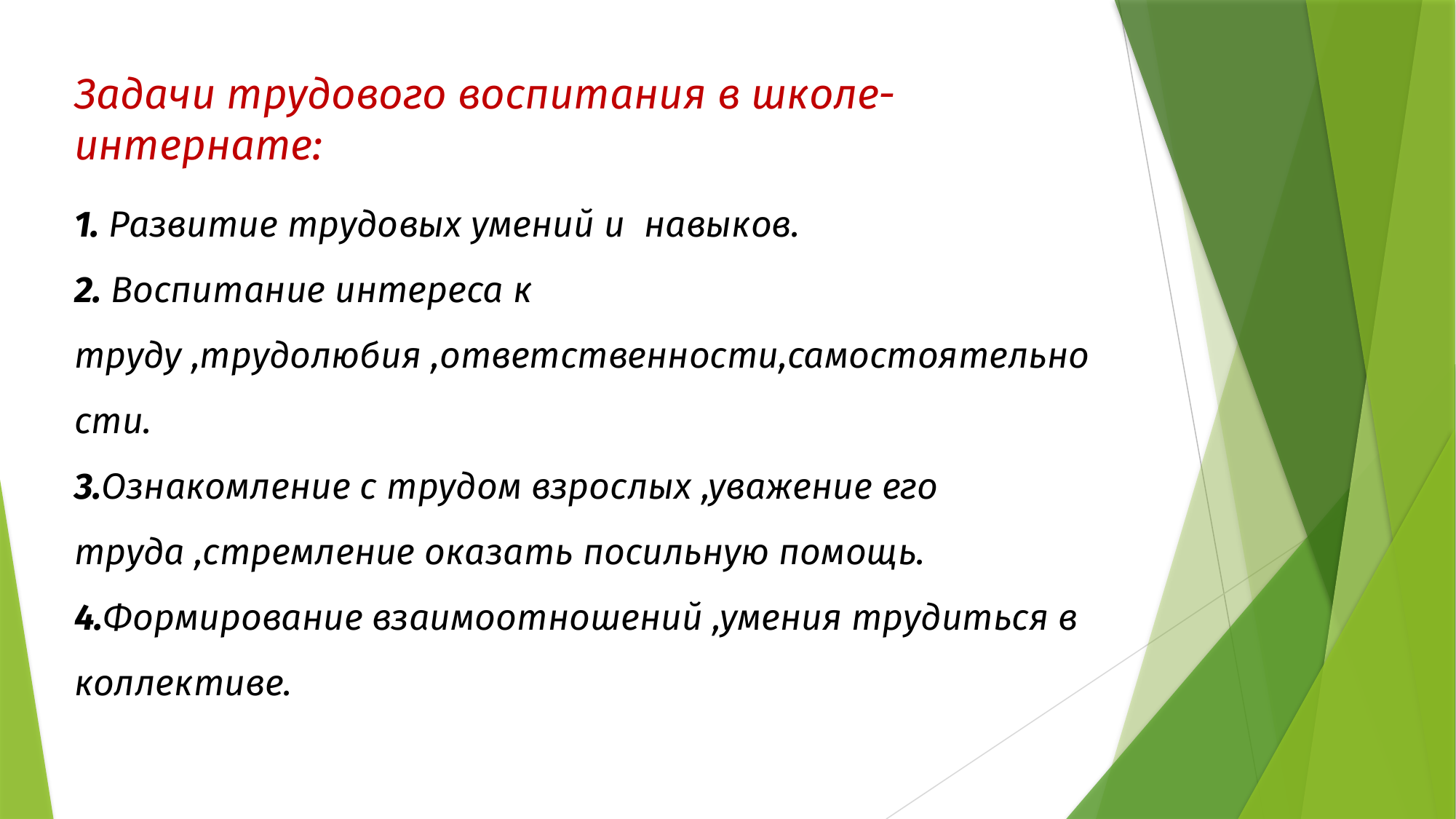

Задачи трудового воспитания в школе-интернате:

1. Развитие трудовых умений и  навыков.
2. Воспитание интереса к труду ,трудолюбия ,ответственности,самостоятельности.
3.Ознакомление с трудом взрослых ,уважение его труда ,стремление оказать посильную помощь.
4.Формирование взаимоотношений ,умения трудиться в коллективе.